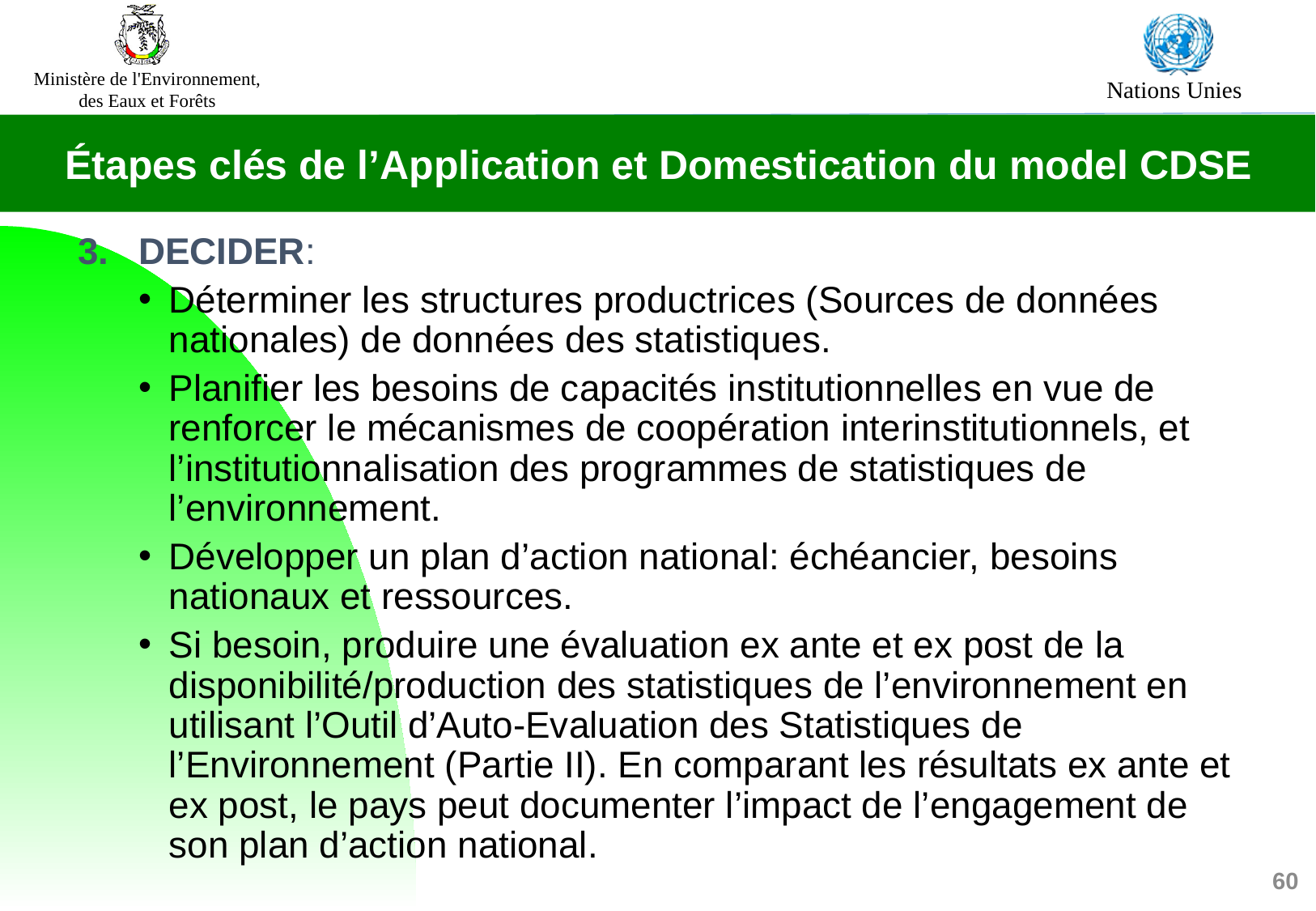

Étapes clés de l’Application et Domestication du model CDSE
DECIDER:
Déterminer les structures productrices (Sources de données nationales) de données des statistiques.
Planifier les besoins de capacités institutionnelles en vue de renforcer le mécanismes de coopération interinstitutionnels, et l’institutionnalisation des programmes de statistiques de l’environnement.
Développer un plan d’action national: échéancier, besoins nationaux et ressources.
Si besoin, produire une évaluation ex ante et ex post de la disponibilité/production des statistiques de l’environnement en utilisant l’Outil d’Auto-Evaluation des Statistiques de l’Environnement (Partie II). En comparant les résultats ex ante et ex post, le pays peut documenter l’impact de l’engagement de son plan d’action national.
60